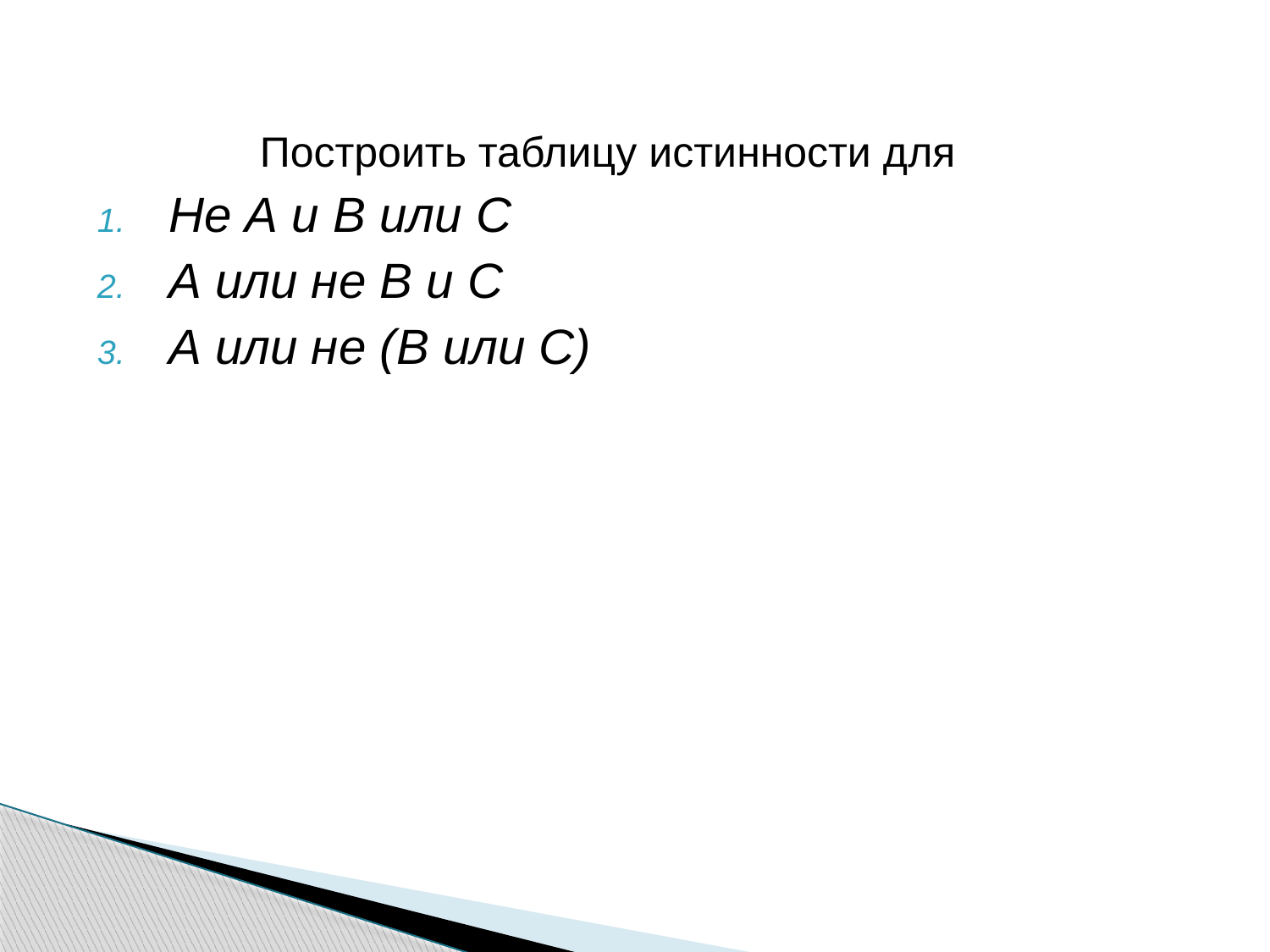

Построить таблицу истинности для
Не А и В или С
А или не В и С
А или не (В или С)